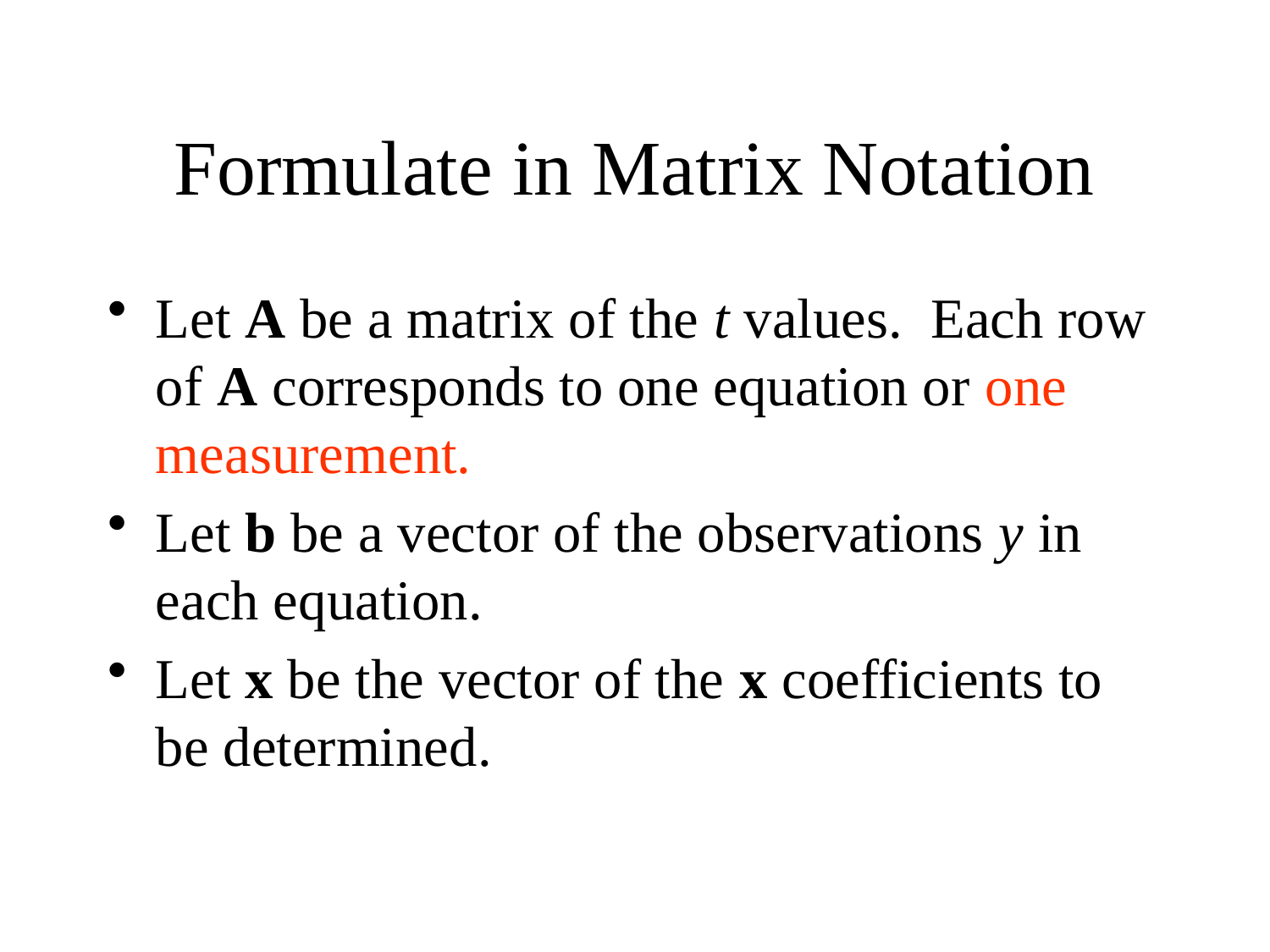

# Formulate in Matrix Notation
Let A be a matrix of the t values.  Each row of A corresponds to one equation or one measurement.
Let b be a vector of the observations y in each equation.
Let x be the vector of the x coefficients to be determined.